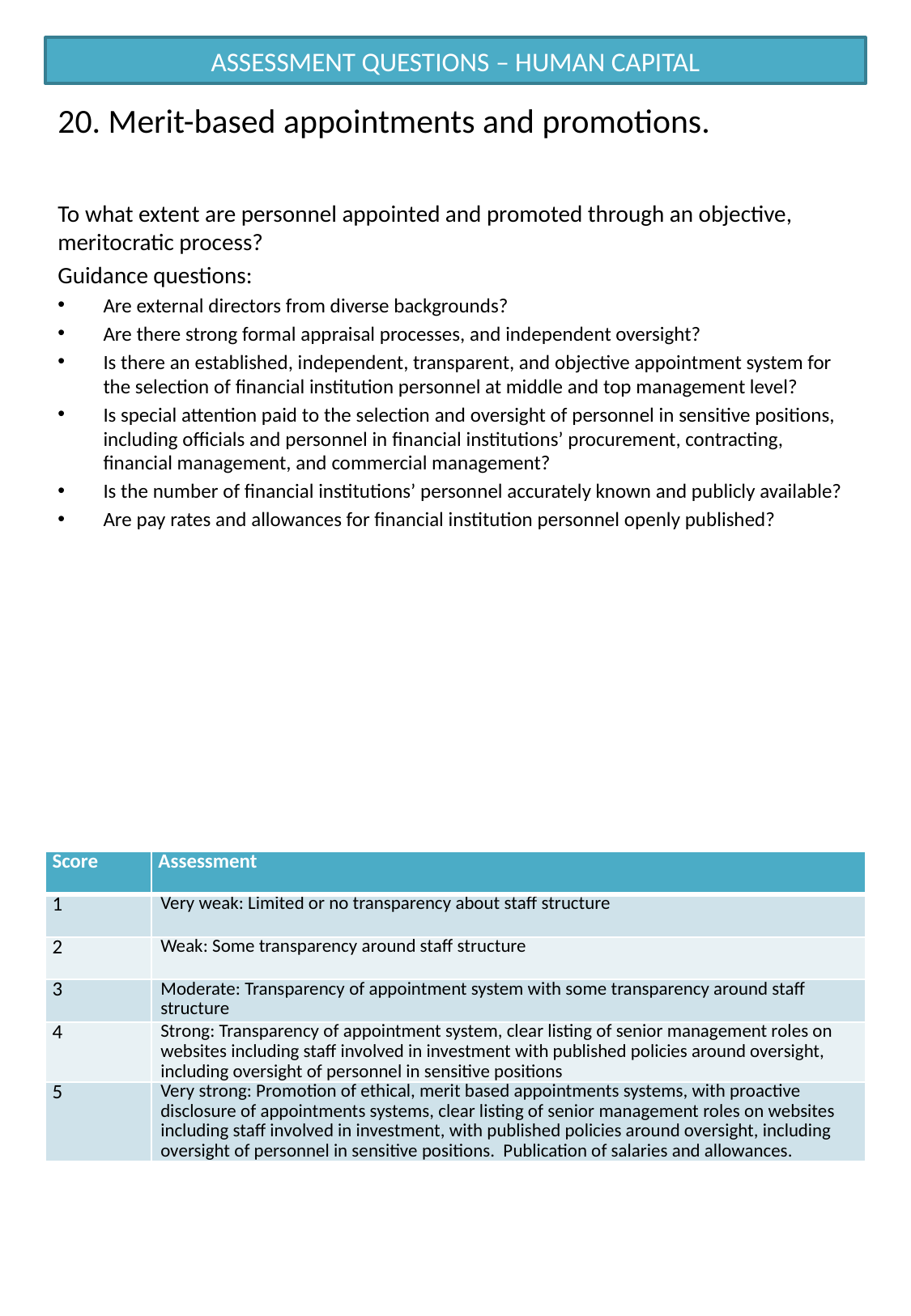

ASSESSMENT QUESTIONS – HUMAN CAPITAL
# 20. Merit-based appointments and promotions.
To what extent are personnel appointed and promoted through an objective, meritocratic process?
Guidance questions:
Are external directors from diverse backgrounds?
Are there strong formal appraisal processes, and independent oversight?
Is there an established, independent, transparent, and objective appointment system for the selection of financial institution personnel at middle and top management level?
Is special attention paid to the selection and oversight of personnel in sensitive positions, including officials and personnel in financial institutions’ procurement, contracting, financial management, and commercial management?
Is the number of financial institutions’ personnel accurately known and publicly available?
Are pay rates and allowances for financial institution personnel openly published?
| Score | Assessment |
| --- | --- |
| 1 | Very weak: Limited or no transparency about staff structure |
| 2 | Weak: Some transparency around staff structure |
| 3 | Moderate: Transparency of appointment system with some transparency around staff structure |
| 4 | Strong: Transparency of appointment system, clear listing of senior management roles on websites including staff involved in investment with published policies around oversight, including oversight of personnel in sensitive positions |
| 5 | Very strong: Promotion of ethical, merit based appointments systems, with proactive disclosure of appointments systems, clear listing of senior management roles on websites including staff involved in investment, with published policies around oversight, including oversight of personnel in sensitive positions. Publication of salaries and allowances. |